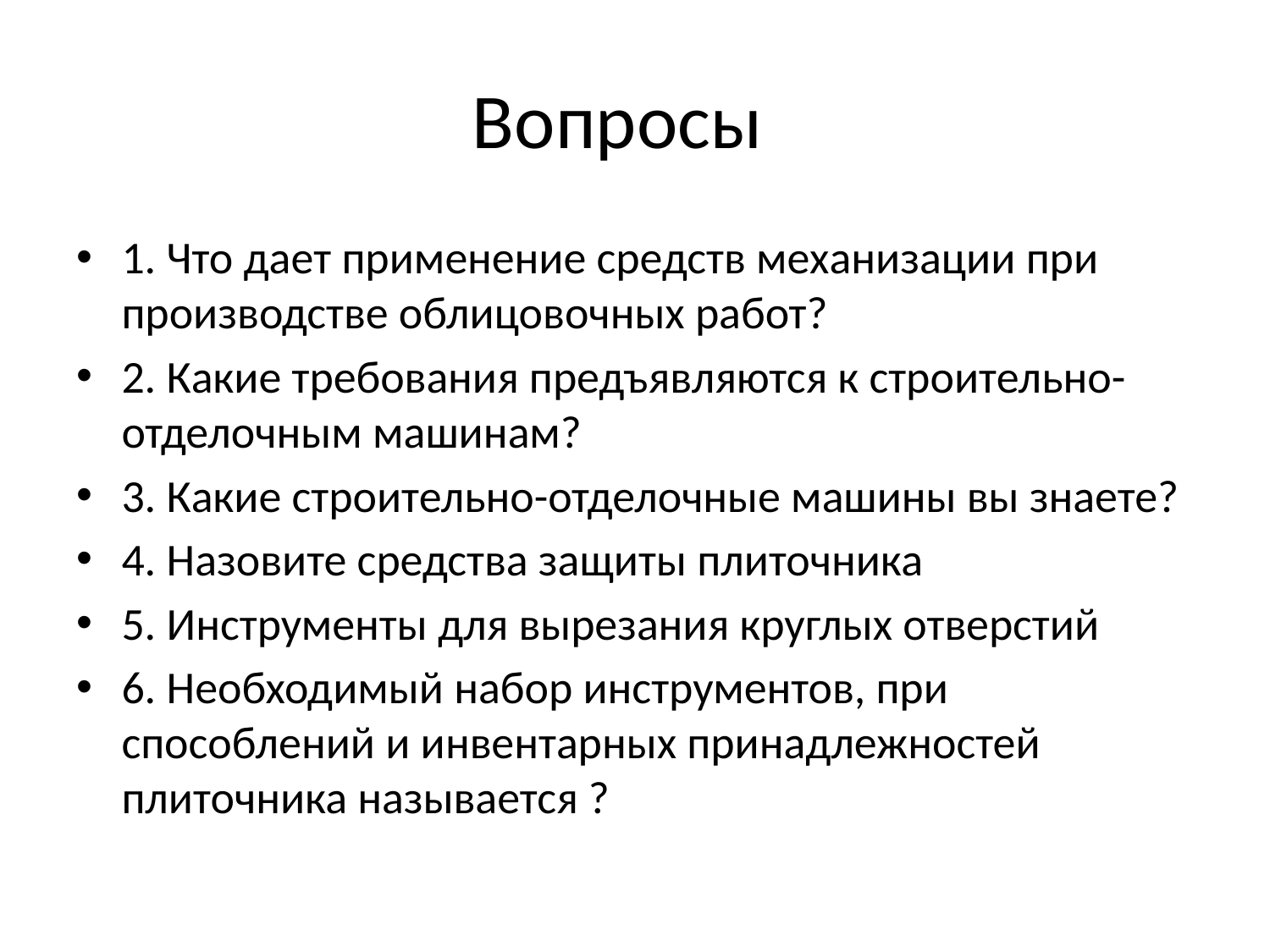

# Вопросы
1. Что дает применение средств механизации при производстве обли­цовочных работ?
2. Какие требования предъявляются к строительно-отделочным ма­шинам?
3. Какие строительно-отделочные машины вы знаете?
4. Назовите средства защиты плиточника
5. Инструменты для вырезания круглых отверстий
6. Необходимый набор инструментов, при­способлений и инвентарных принадлежностей плиточника называется ?